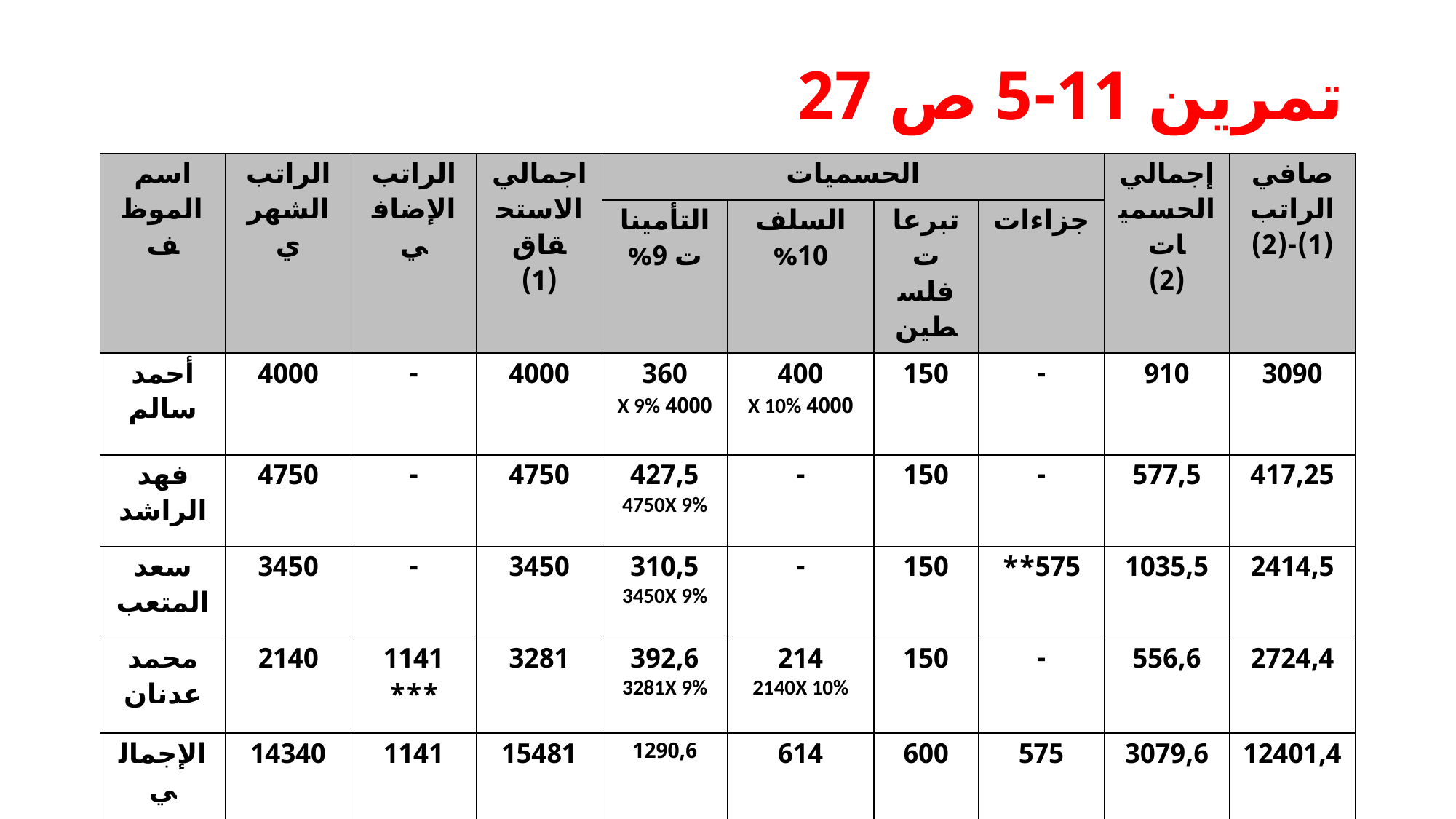

# تمرين 11-5 ص 27
| اسم الموظف | الراتب الشهري | الراتب الإضافي | اجمالي الاستحقاق (1) | الحسميات |  |  |  | إجمالي الحسميات (2) | صافي الراتب (1)-(2) |
| --- | --- | --- | --- | --- | --- | --- | --- | --- | --- |
|  |  |  |  | التأمينات 9% | السلف 10% | تبرعات فلسطين | جزاءات |  |  |
| أحمد سالم | 4000 | - | 4000 | 360 4000 X 9% | 400 4000 X 10% | 150 | - | 910 | 3090 |
| فهد الراشد | 4750 | - | 4750 | 427,5 4750X 9% | - | 150 | - | 577,5 | 417,25 |
| سعد المتعب | 3450 | - | 3450 | 310,5 3450X 9% | - | 150 | 575\*\* | 1035,5 | 2414,5 |
| محمد عدنان | 2140 | 1141 \*\*\* | 3281 | 392,6 3281X 9% | 214 2140X 10% | 150 | - | 556,6 | 2724,4 |
| الإجمالي | 14340 | 1141 | 15481 | 1290,6 | 614 | 600 | 575 | 3079,6 | 12401,4 |